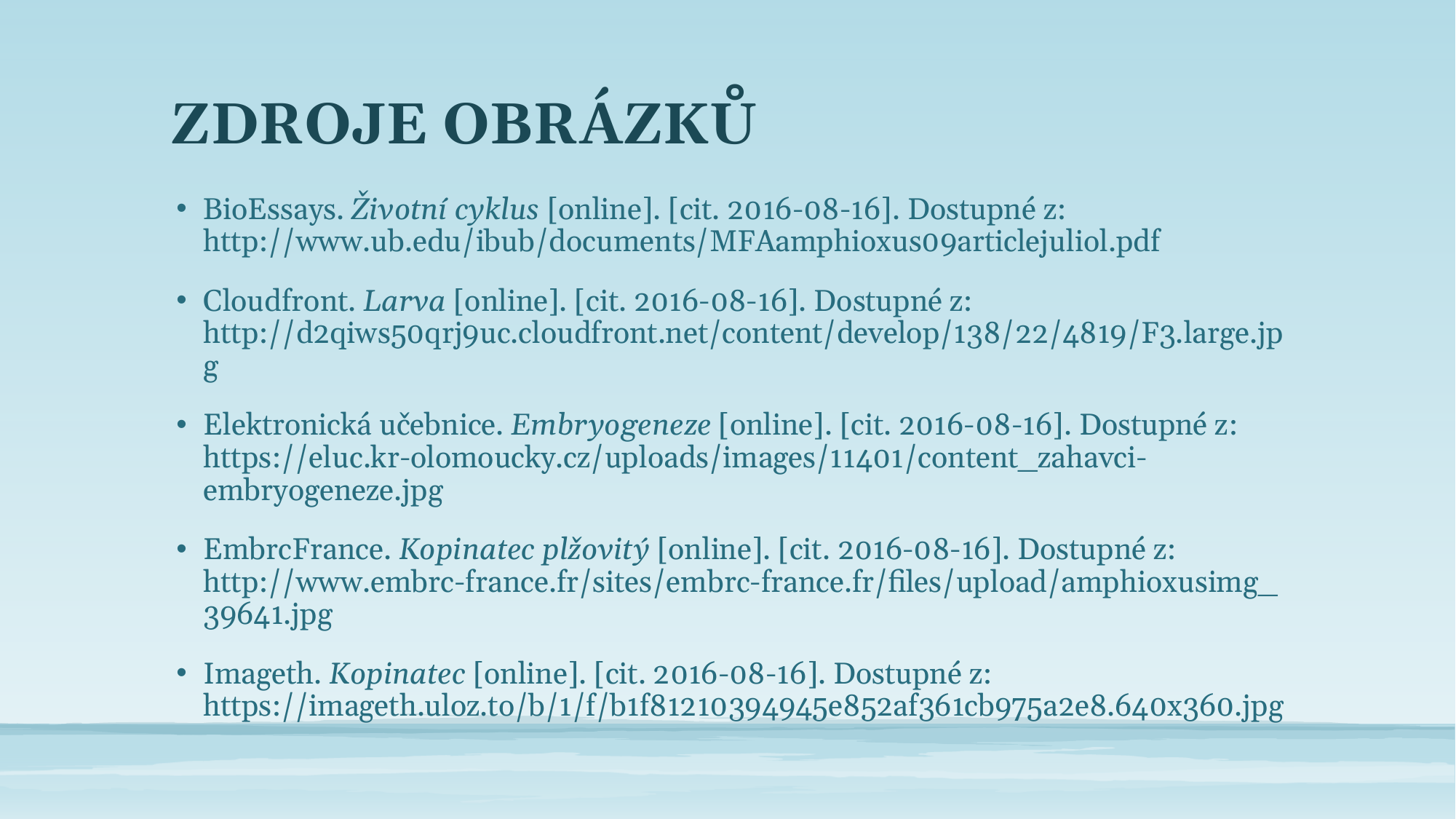

# ZDROJE OBRÁZKŮ
BioEssays. Životní cyklus [online]. [cit. 2016-08-16]. Dostupné z:  http://www.ub.edu/ibub/documents/MFAamphioxus09articlejuliol.pdf
Cloudfront. Larva [online]. [cit. 2016-08-16]. Dostupné z: http://d2qiws50qrj9uc.cloudfront.net/content/develop/138/22/4819/F3.large.jpg
Elektronická učebnice. Embryogeneze [online]. [cit. 2016-08-16]. Dostupné z: https://eluc.kr-olomoucky.cz/uploads/images/11401/content_zahavci-embryogeneze.jpg
EmbrcFrance. Kopinatec plžovitý [online]. [cit. 2016-08-16]. Dostupné z: http://www.embrc-france.fr/sites/embrc-france.fr/files/upload/amphioxusimg_39641.jpg
Imageth. Kopinatec [online]. [cit. 2016-08-16]. Dostupné z: https://imageth.uloz.to/b/1/f/b1f81210394945e852af361cb975a2e8.640x360.jpg